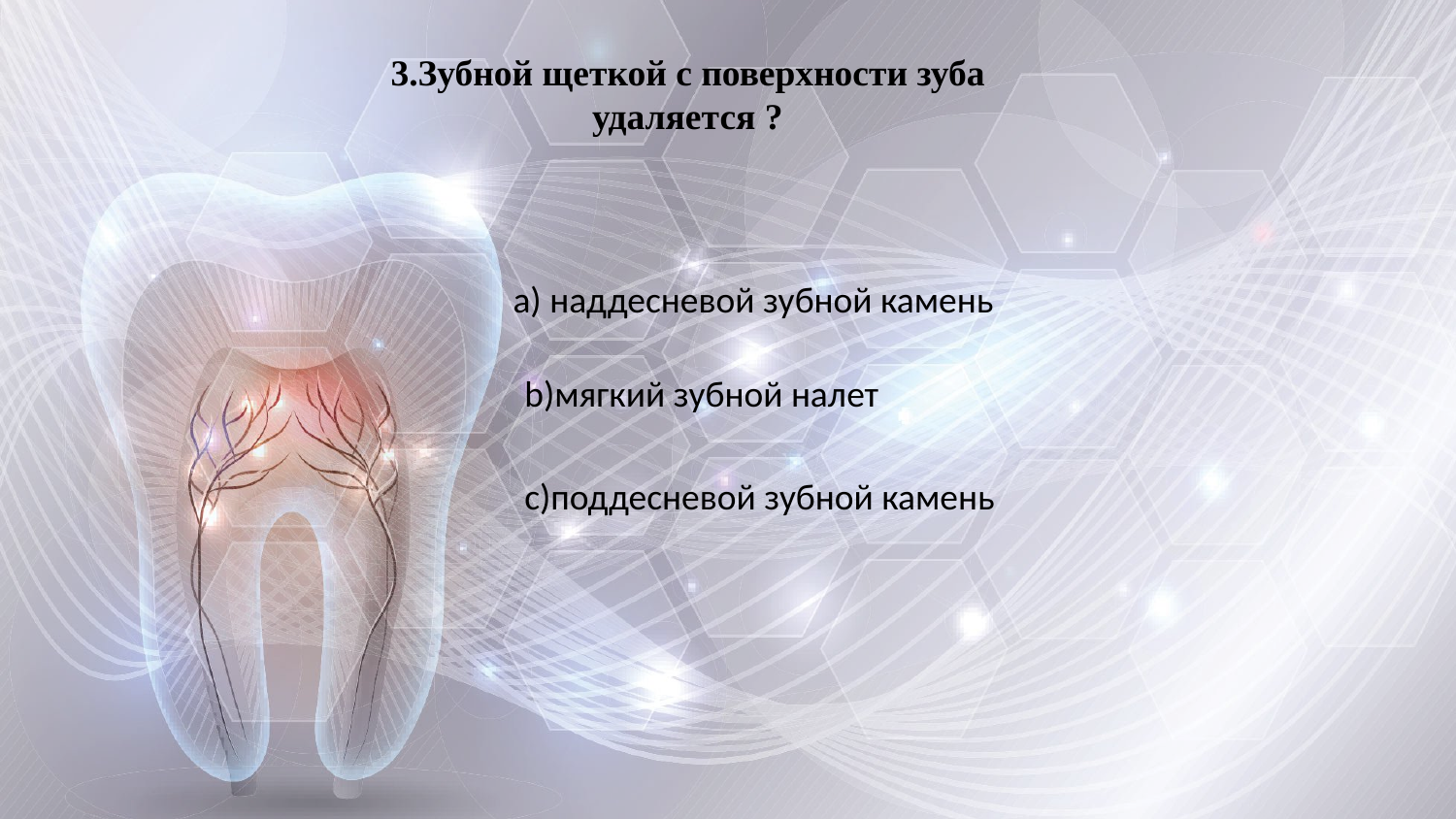

3.Зубной щеткой с поверхности зуба удаляется ?
a) наддесневой зубной камень
b)мягкий зубной налет
c)поддесневой зубной камень